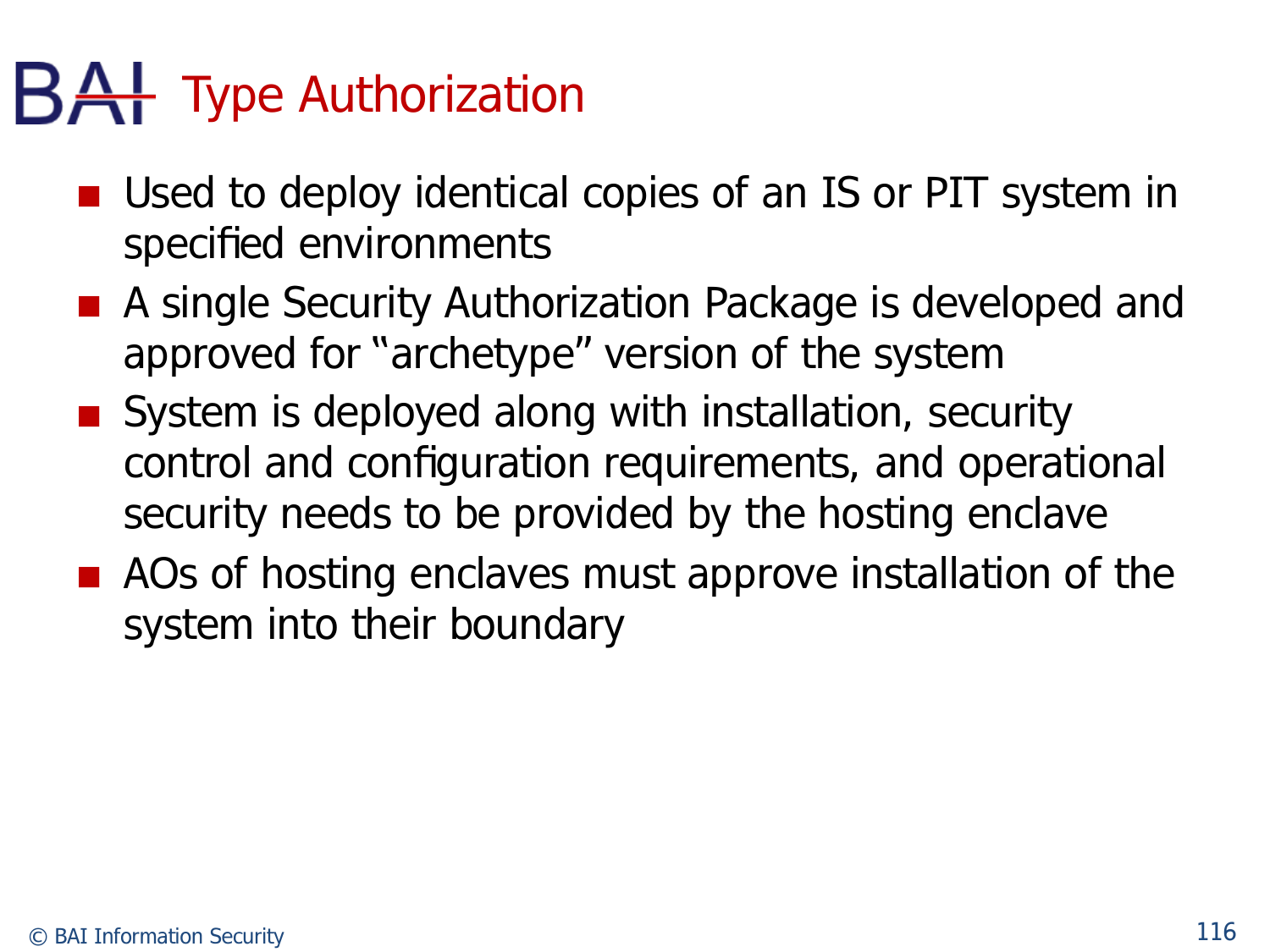

# Type Authorization
Used to deploy identical copies of an IS or PIT system in specified environments
A single Security Authorization Package is developed and approved for “archetype” version of the system
System is deployed along with installation, security control and configuration requirements, and operational security needs to be provided by the hosting enclave
AOs of hosting enclaves must approve installation of the system into their boundary